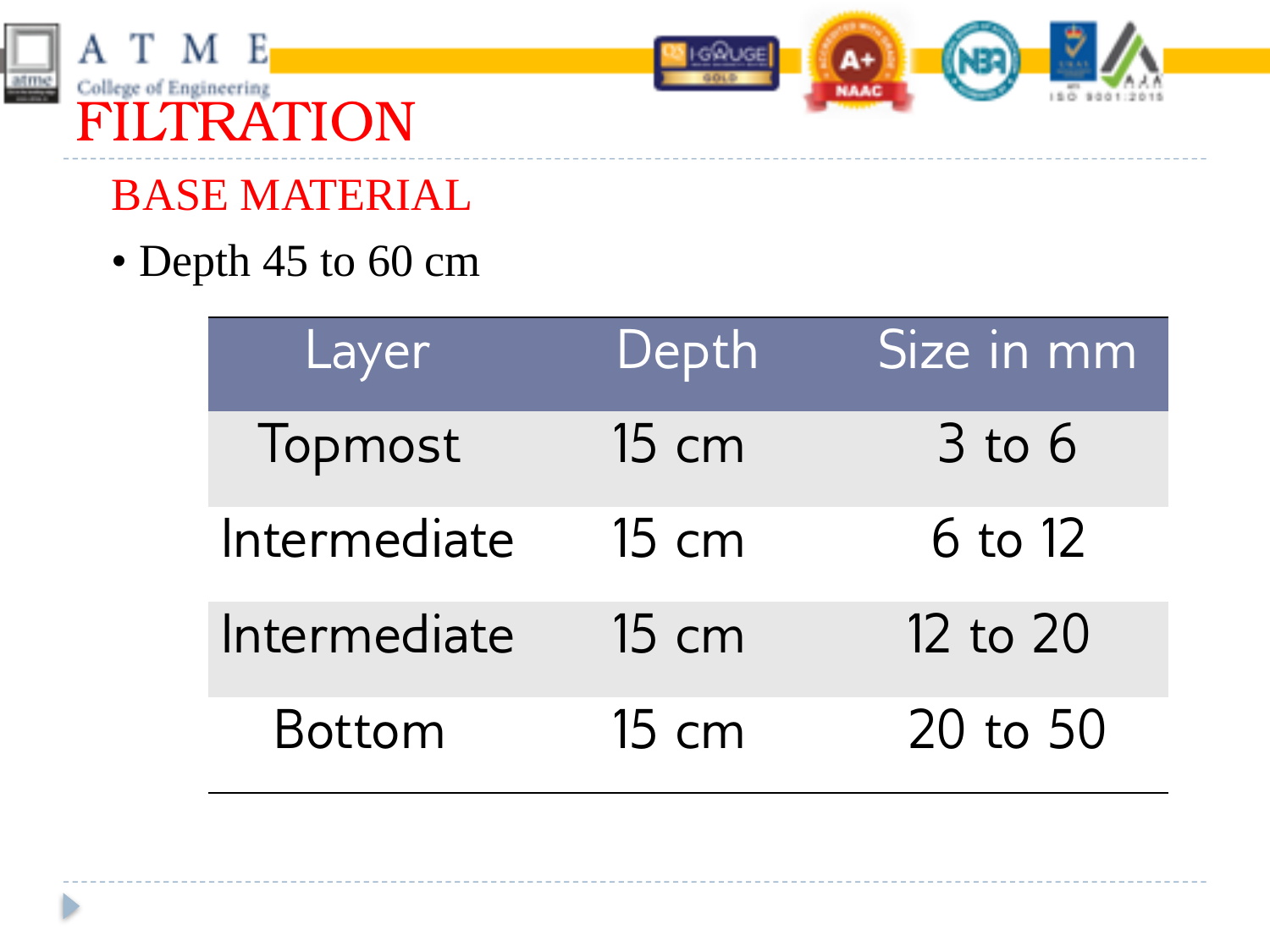

# FILTRATION
BASE MATERIAL
• Depth 45 to 60 cm

| Layer | Depth | Size in mm |
| --- | --- | --- |
| Topmost | 15 cm | 3 to 6 |
| Intermediate | 15 cm | 6 to 12 |
| Intermediate | 15 cm | 12 to 20 |
| Bottom | 15 cm | 20 to 50 |